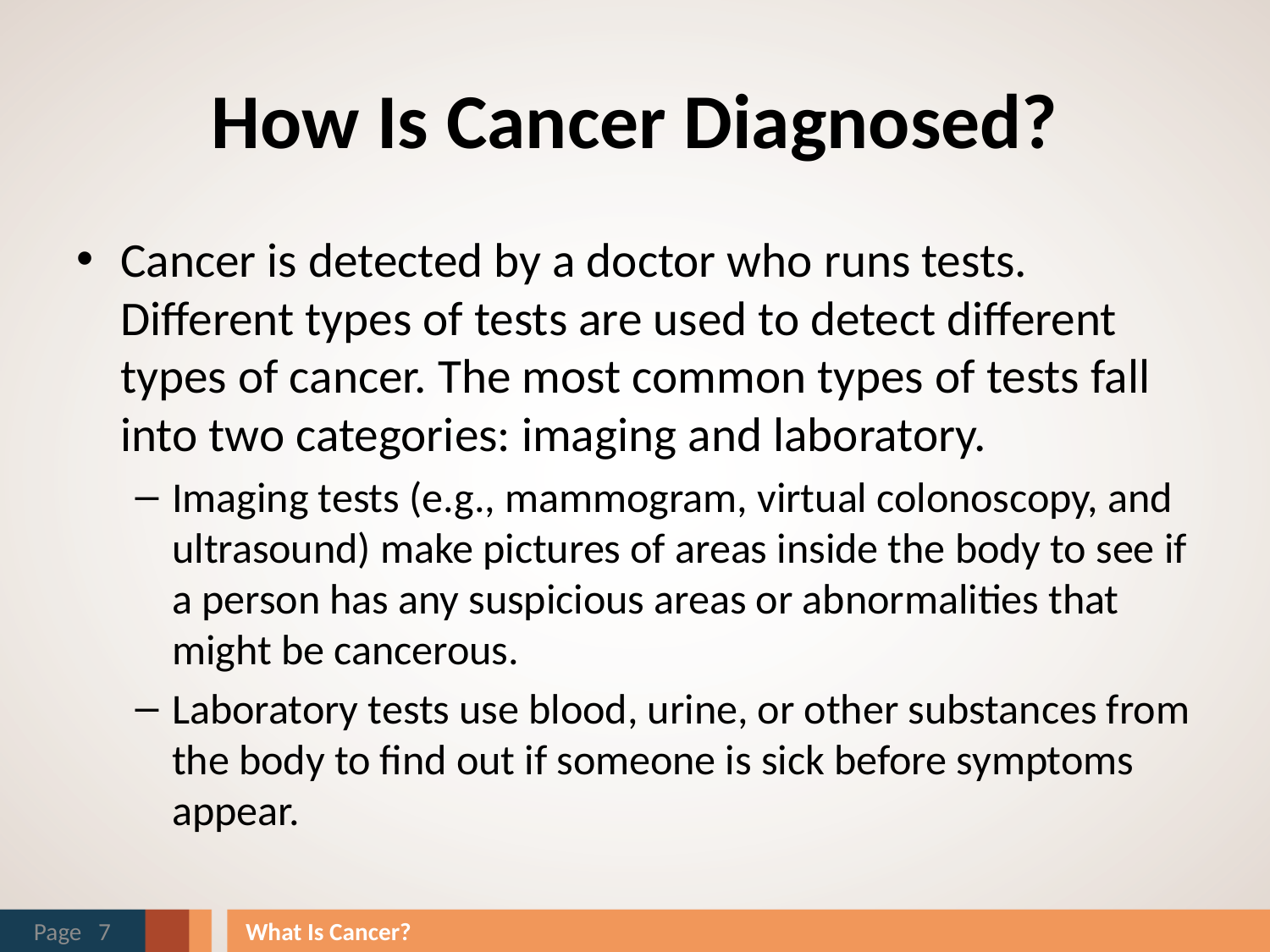

# How Is Cancer Diagnosed?
Cancer is detected by a doctor who runs tests. Different types of tests are used to detect different types of cancer. The most common types of tests fall into two categories: imaging and laboratory.
Imaging tests (e.g., mammogram, virtual colonoscopy, and ultrasound) make pictures of areas inside the body to see if a person has any suspicious areas or abnormalities that might be cancerous.
Laboratory tests use blood, urine, or other substances from the body to find out if someone is sick before symptoms appear.
Page   7
What Is Cancer?